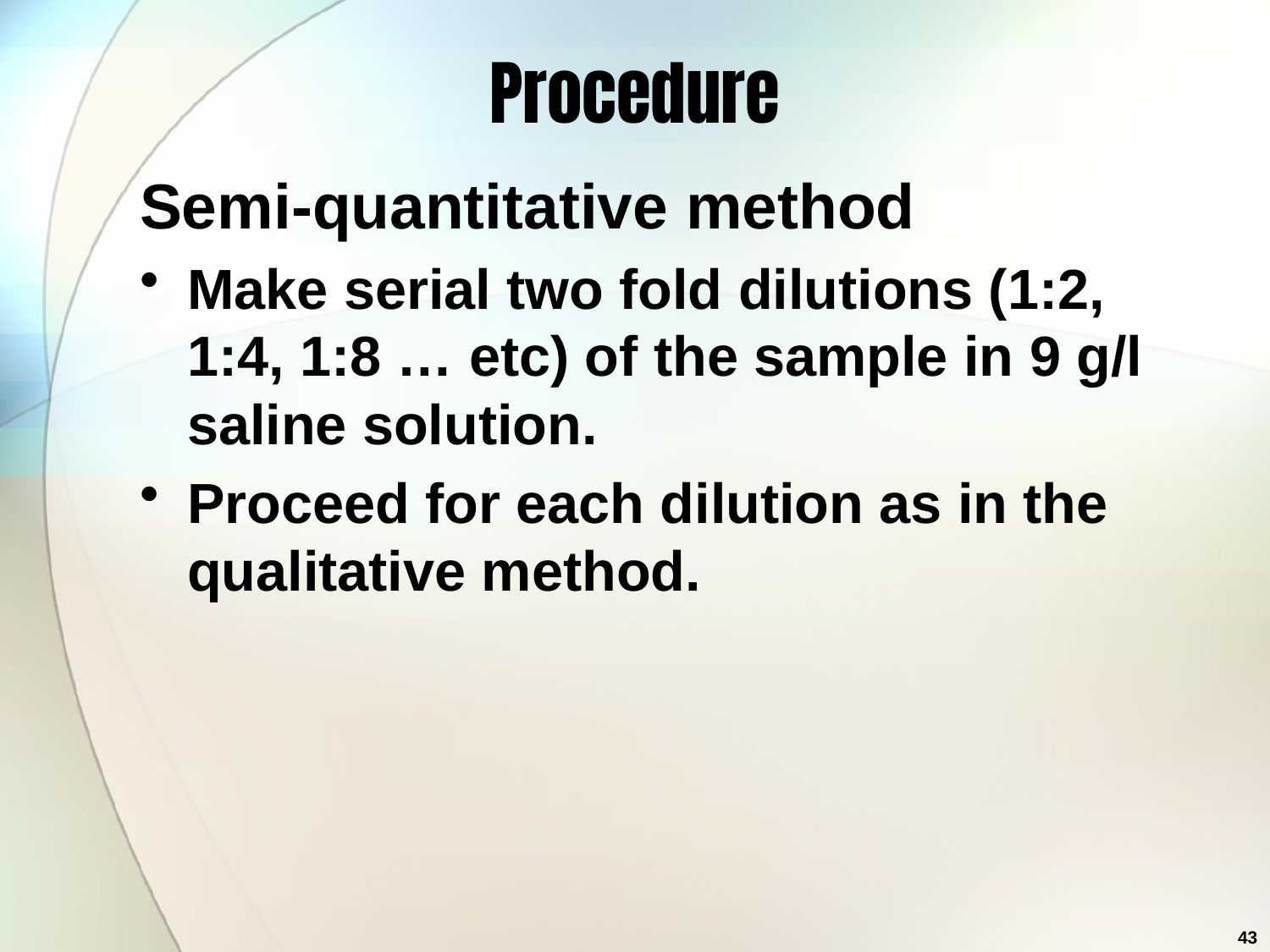

# Procedure
Semi-quantitative method
Make serial two fold dilutions (1:2, 1:4, 1:8 … etc) of the sample in 9 g/l saline solution.
Proceed for each dilution as in the qualitative method.
43